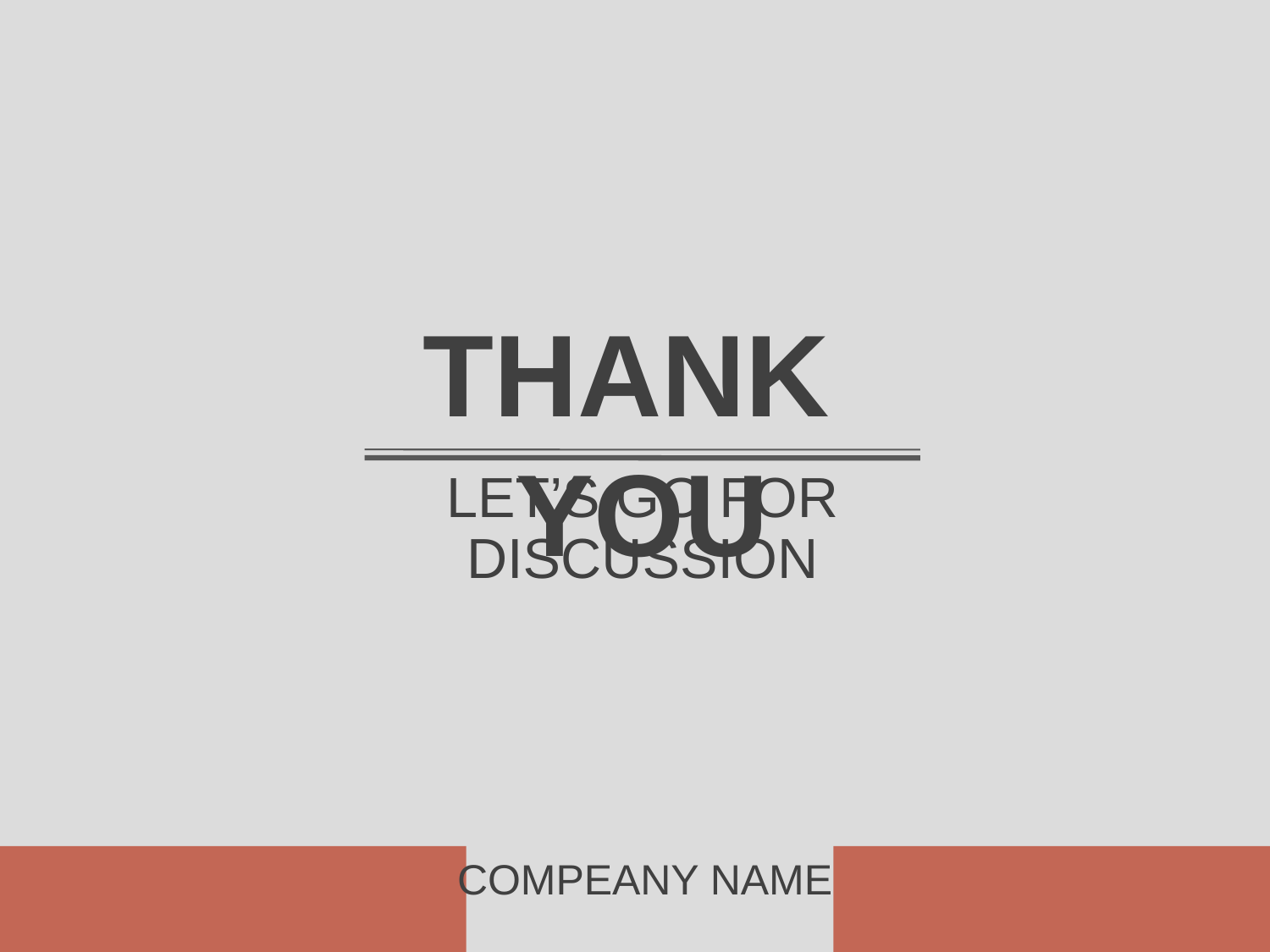

THANK  YOU
LET’S GO FOR DISCUSSION

COMPEANY NAME